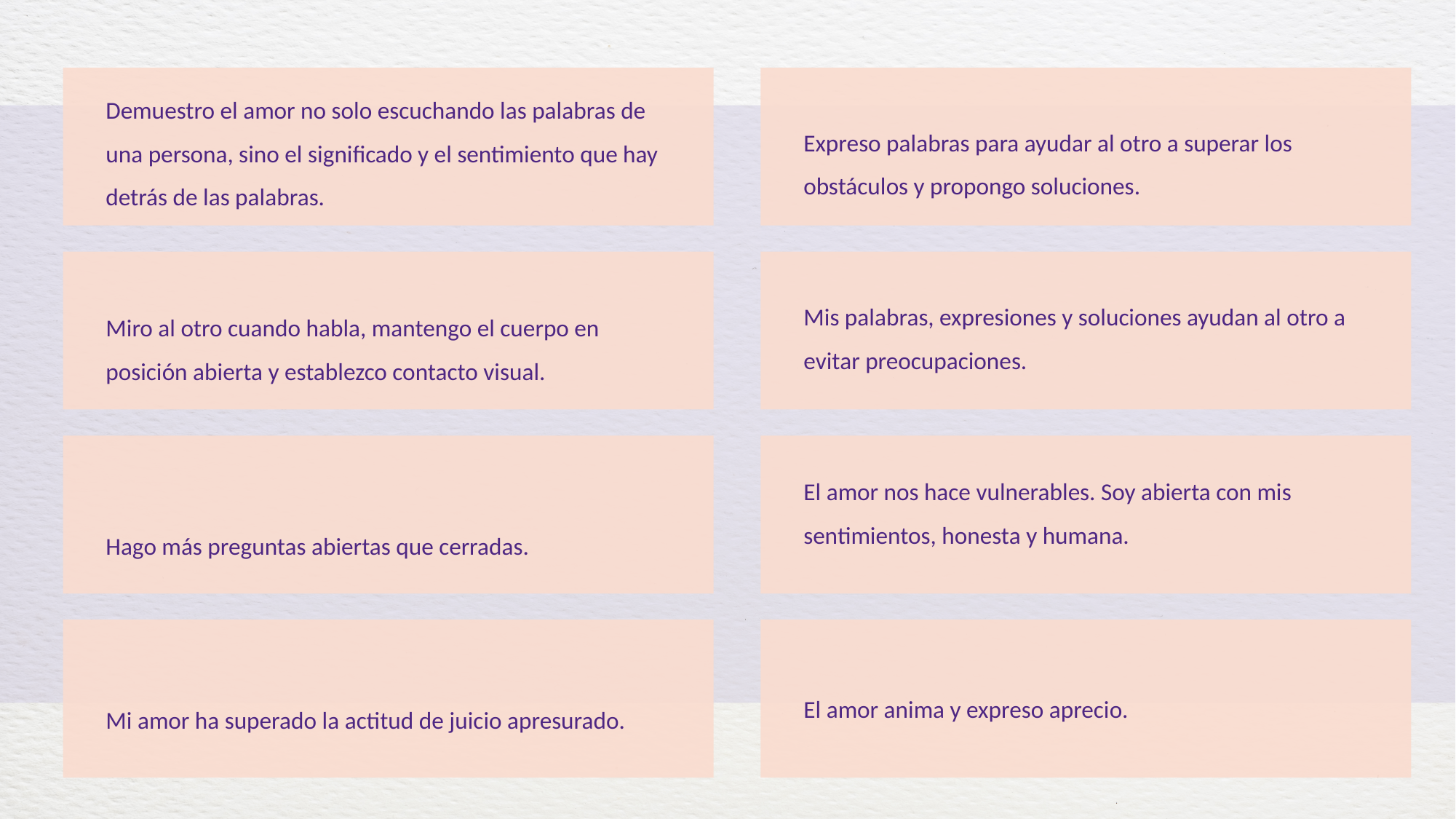

Demuestro el amor no solo escuchando las palabras de una persona, sino el significado y el sentimiento que hay detrás de las palabras.

Miro al otro cuando habla, mantengo el cuerpo en posición abierta y establezco contacto visual.

Hago más preguntas abiertas que cerradas.

Mi amor ha superado la actitud de juicio apresurado.
Expreso palabras para ayudar al otro a superar los obstáculos y propongo soluciones.

Mis palabras, expresiones y soluciones ayudan al otro a evitar preocupaciones.

El amor nos hace vulnerables. Soy abierta con mis sentimientos, honesta y humana.

El amor anima y expreso aprecio.